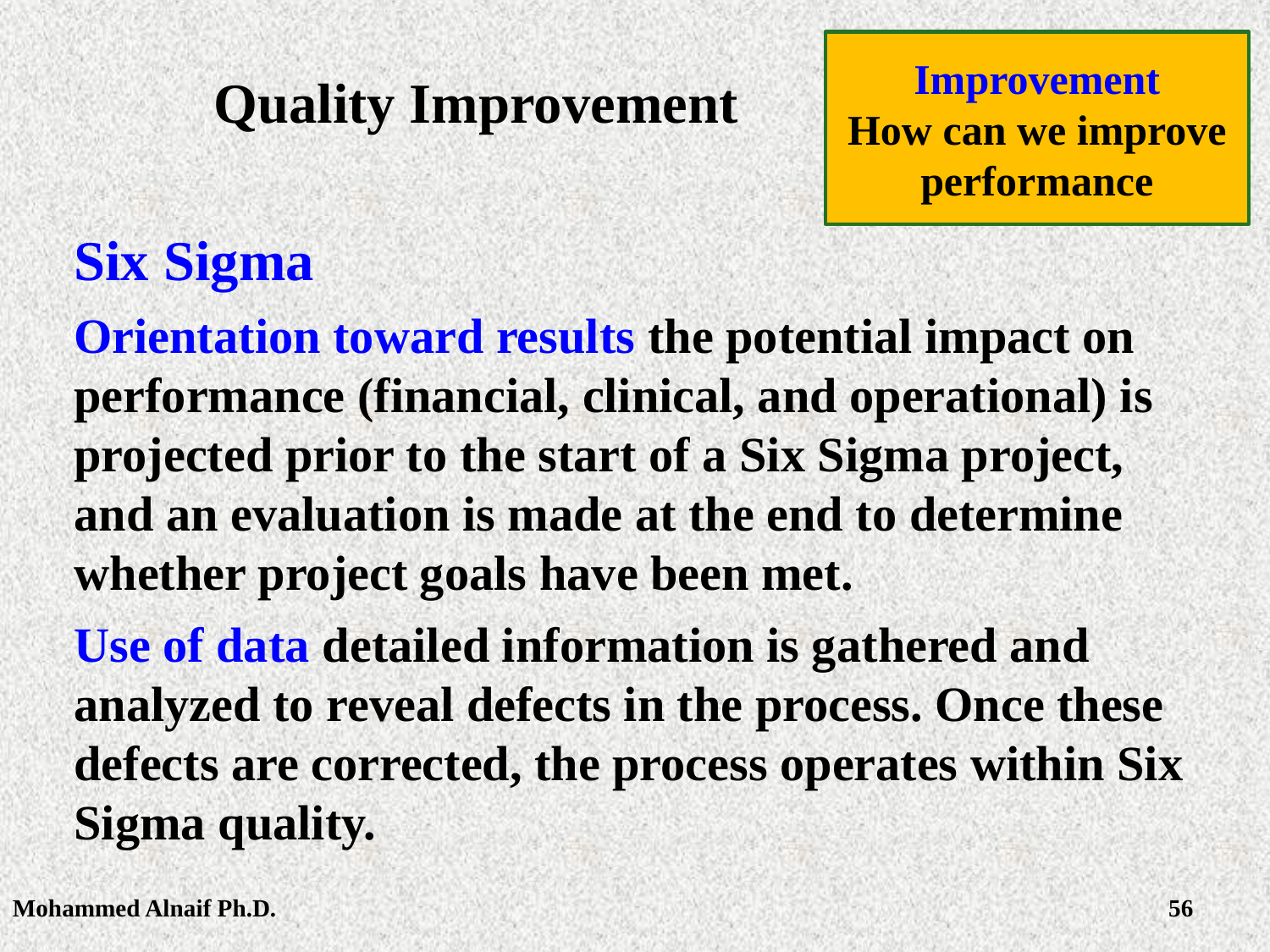

Improvement
How can we improve performance
# Quality Improvement
Six Sigma
Orientation toward results the potential impact on performance (financial, clinical, and operational) is projected prior to the start of a Six Sigma project, and an evaluation is made at the end to determine whether project goals have been met.
Use of data detailed information is gathered and analyzed to reveal defects in the process. Once these defects are corrected, the process operates within Six Sigma quality.

Mohammed Alnaif Ph.D.
2/28/2016
56